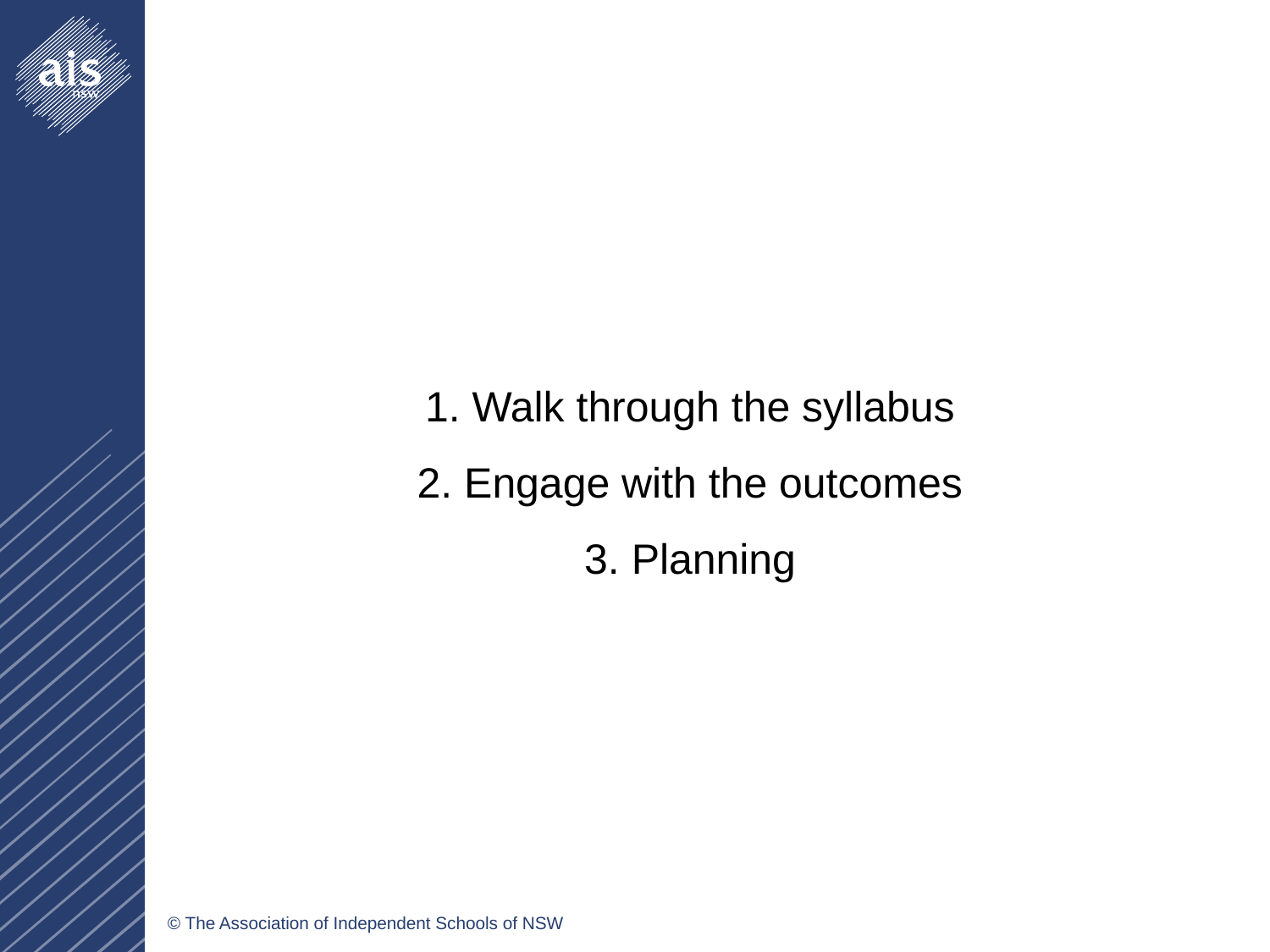

1. Walk through the syllabus
2. Engage with the outcomes
3. Planning